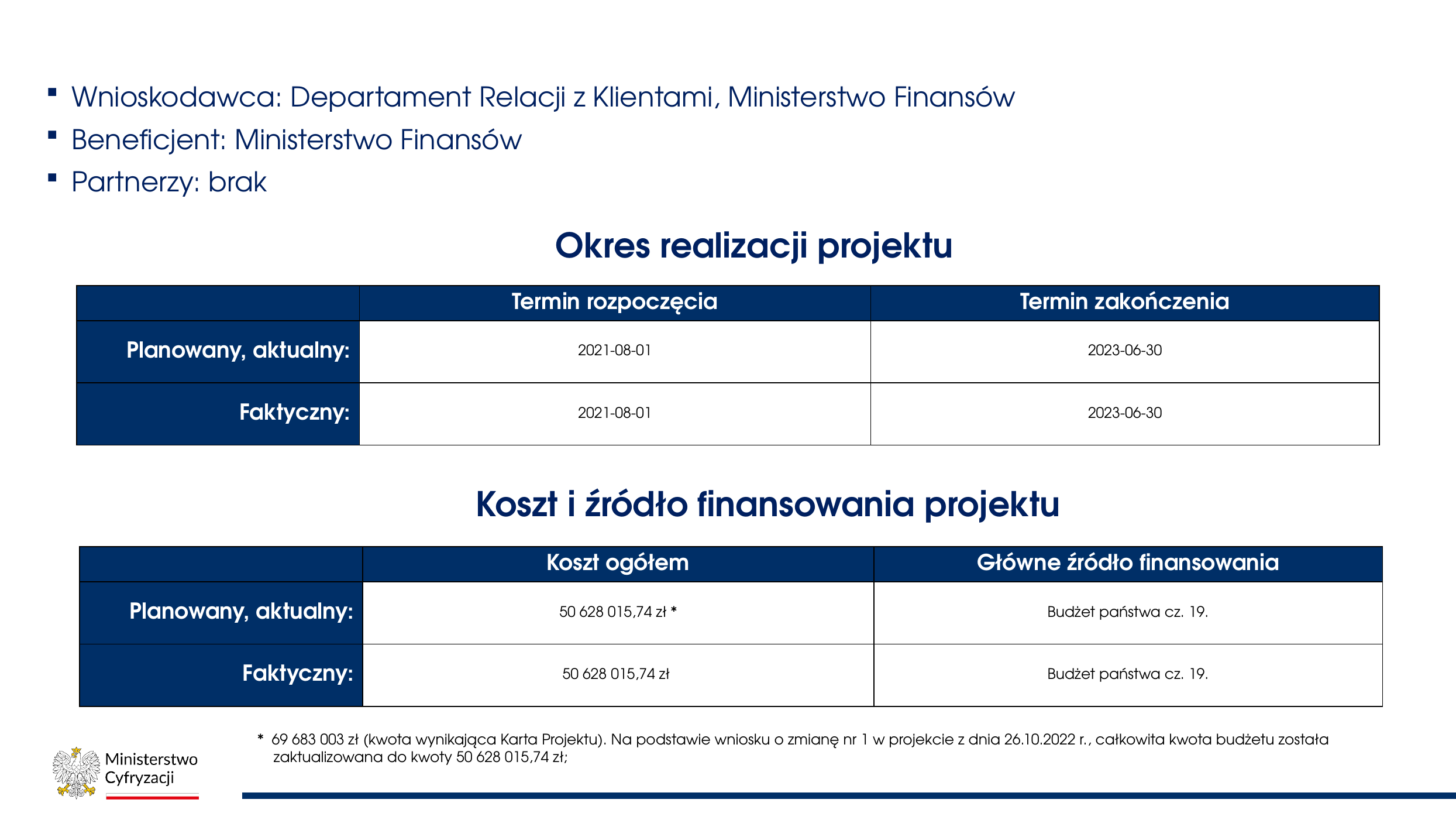

Wnioskodawca: Departament Relacji z Klientami, Ministerstwo Finansów
Beneficjent: Ministerstwo Finansów
Partnerzy: brak
Okres realizacji projektu
|  | Termin rozpoczęcia | Termin zakończenia |
| --- | --- | --- |
| Planowany, aktualny: | 2021-08-01 | 2023-06-30 |
| Faktyczny: | 2021-08-01 | 2023-06-30 |
Koszt i źródło finansowania projektu
|  | Koszt ogółem | Główne źródło finansowania |
| --- | --- | --- |
| Planowany, aktualny: | 50 628 015,74 zł \* | Budżet państwa cz. 19. |
| Faktyczny: | 50 628 015,74 zł | Budżet państwa cz. 19. |
*  69 683 003 zł (kwota wynikająca Karta Projektu). Na podstawie wniosku o zmianę nr 1 w projekcie z dnia 26.10.2022 r., całkowita kwota budżetu została
    zaktualizowana do kwoty 50 628 015,74 zł;